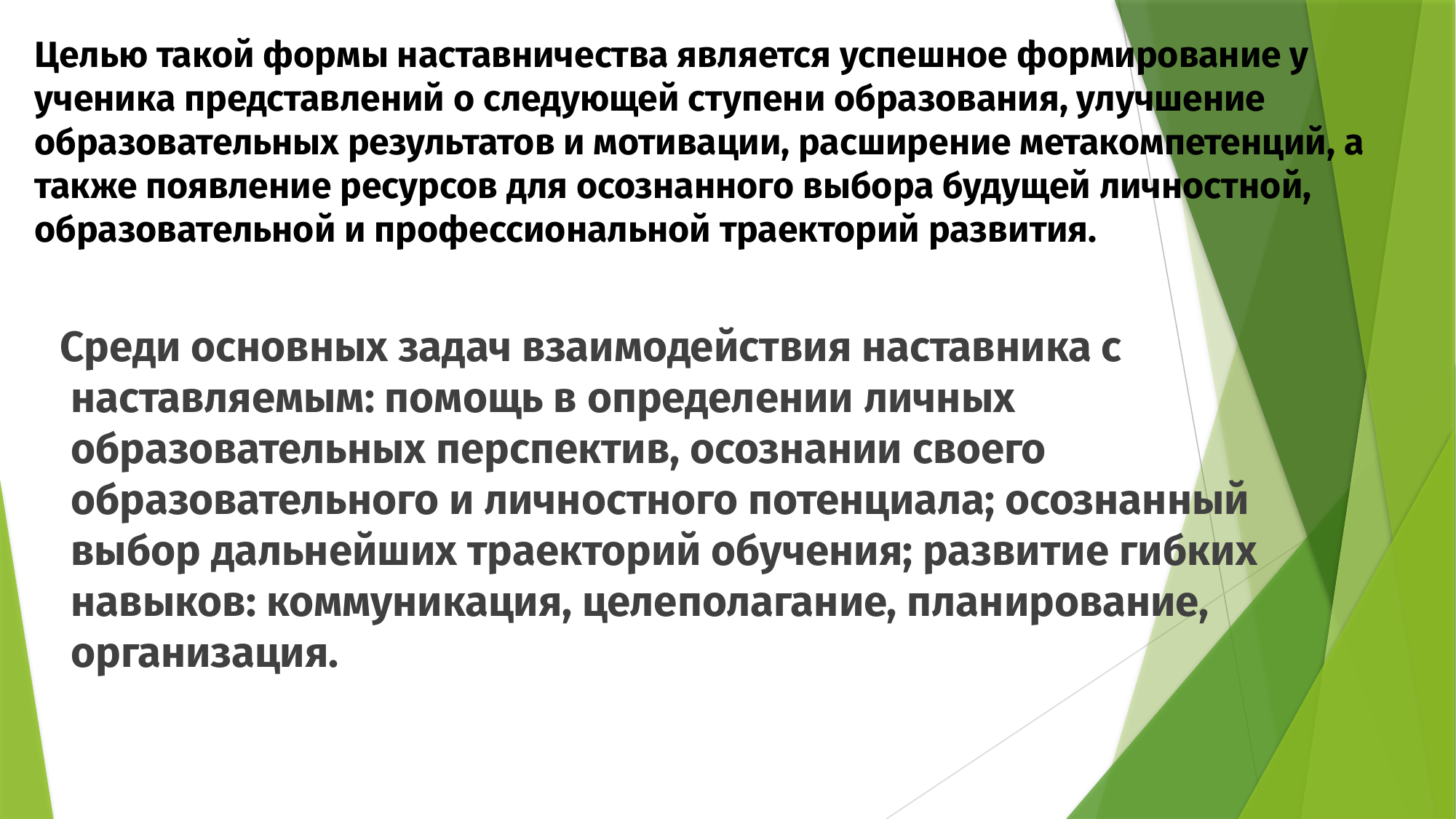

# Целью такой формы наставничества является успешное формирование у ученика представлений о следующей ступени образования, улучшение образовательных результатов и мотивации, расширение метакомпетенций, а также появление ресурсов для осознанного выбора будущей личностной, образовательной и профессиональной траекторий развития.

   Среди основных задач взаимодействия наставника с наставляемым: помощь в определении личных образовательных перспектив, осознании своего образовательного и личностного потенциала; осознанный выбор дальнейших траекторий обучения; развитие гибких навыков: коммуникация, целеполагание, планирование, организация.